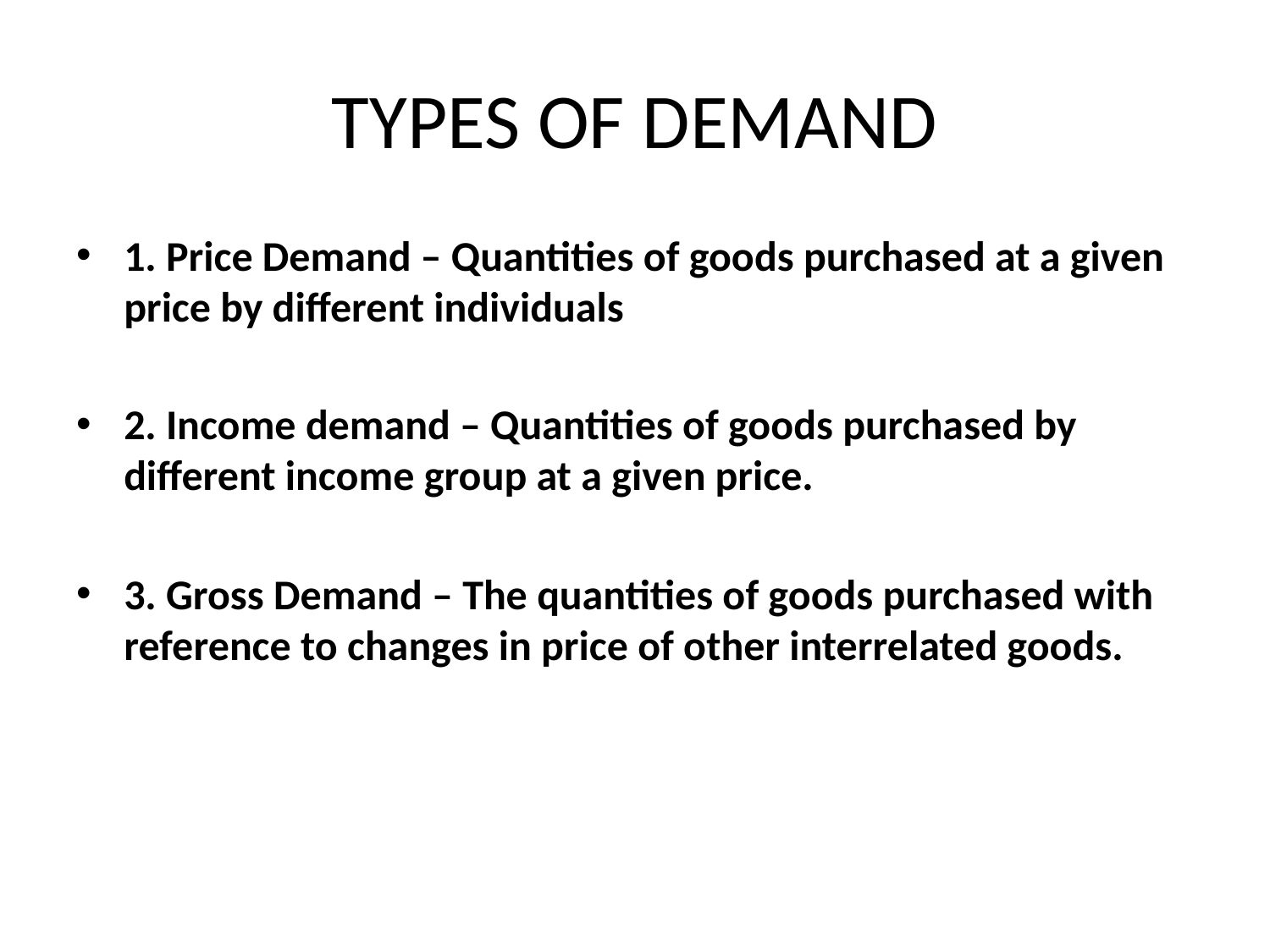

# TYPES OF DEMAND
1. Price Demand – Quantities of goods purchased at a given price by different individuals

2. Income demand – Quantities of goods purchased by different income group at a given price.

3. Gross Demand – The quantities of goods purchased with reference to changes in price of other interrelated goods.